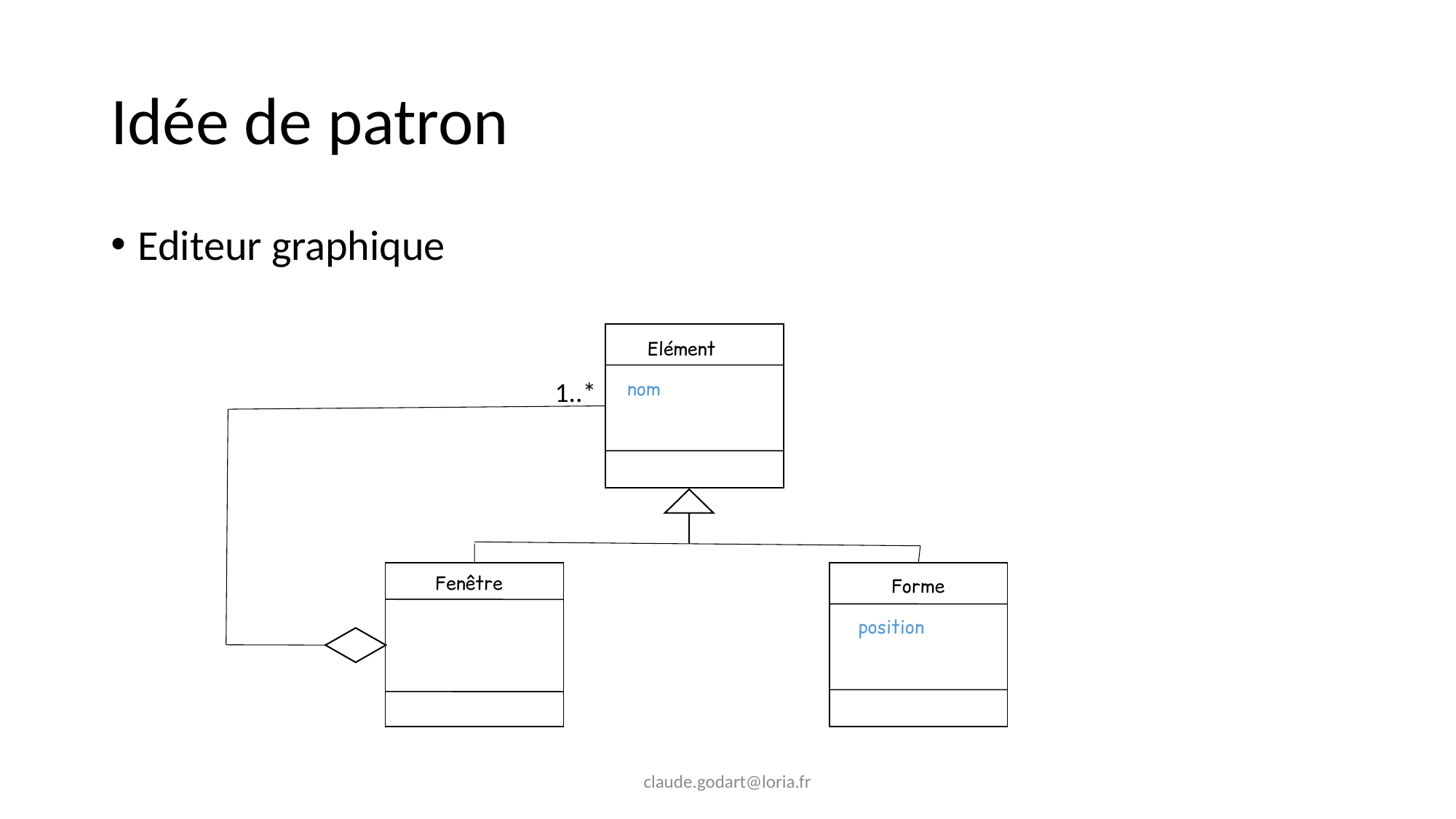

# Idée de patron
Editeur graphique

Elément

1..*
nom

Fenêtre
Forme

position

claude.godart@loria.fr